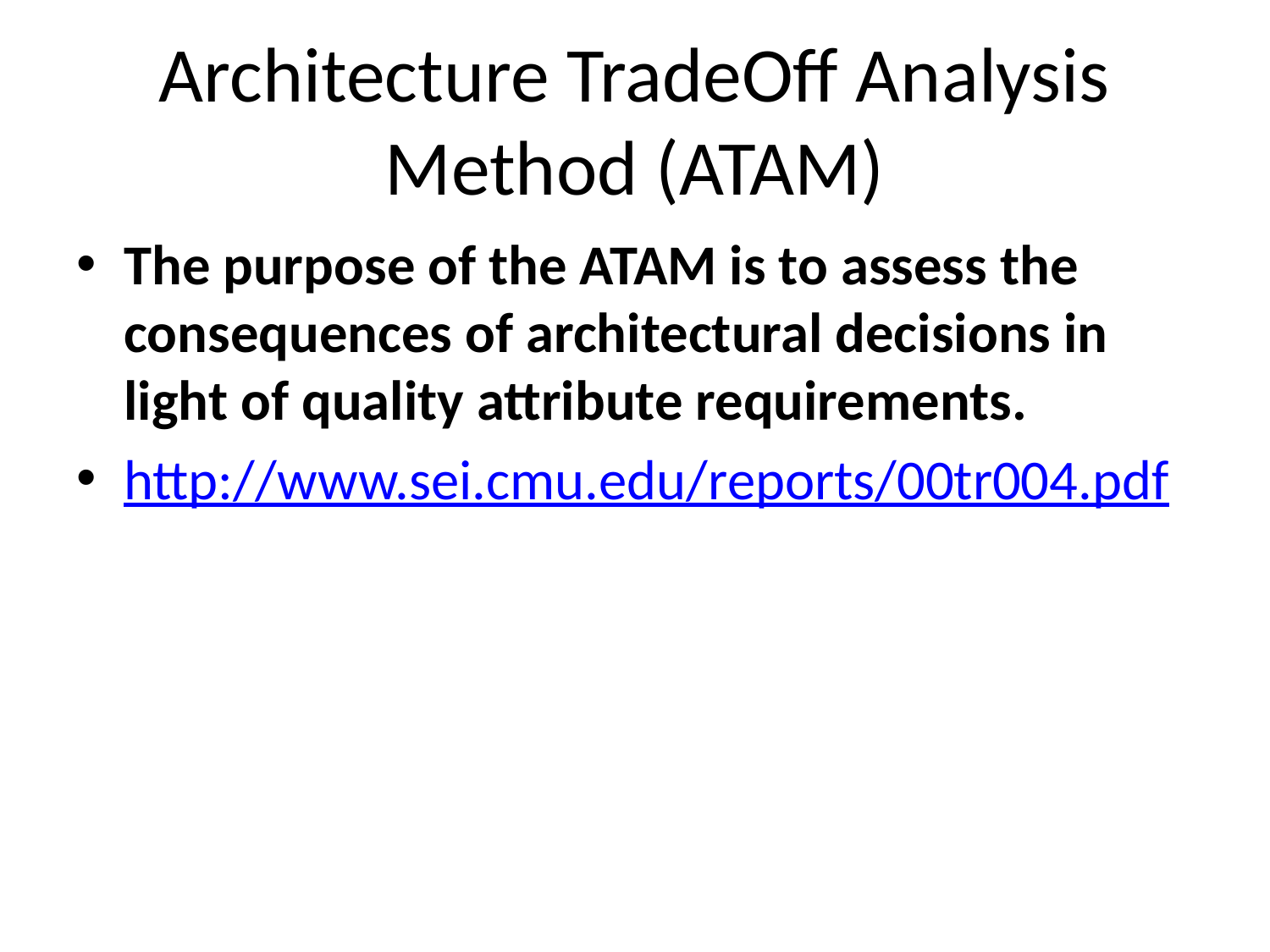

# Architecture TradeOff Analysis Method (ATAM)
The purpose of the ATAM is to assess the consequences of architectural decisions in light of quality attribute requirements.
http://www.sei.cmu.edu/reports/00tr004.pdf